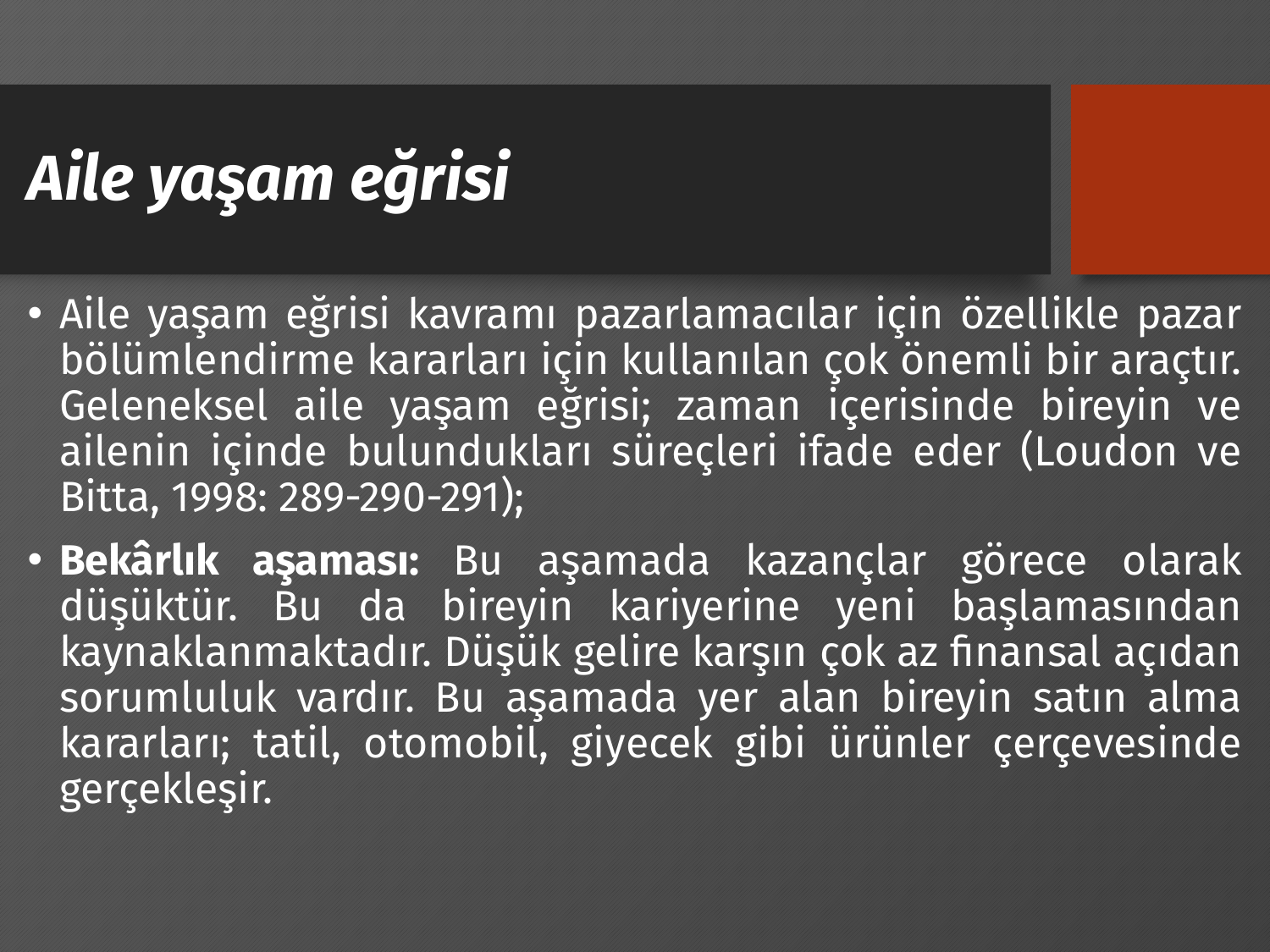

# Aile yaşam eğrisi
Aile yaşam eğrisi kavramı pazarlamacılar için özellikle pazar bölümlendirme kararları için kullanılan çok önemli bir araçtır. Geleneksel aile yaşam eğrisi; zaman içerisinde bireyin ve ailenin içinde bulundukları süreçleri ifade eder (Loudon ve Bitta, 1998: 289-290-291);
Bekârlık aşaması: Bu aşamada kazançlar görece olarak düşüktür. Bu da bireyin kariyerine yeni başlamasından kaynaklanmaktadır. Düşük gelire karşın çok az finansal açıdan sorumluluk vardır. Bu aşamada yer alan bireyin satın alma kararları; tatil, otomobil, giyecek gibi ürünler çerçevesinde gerçekleşir.